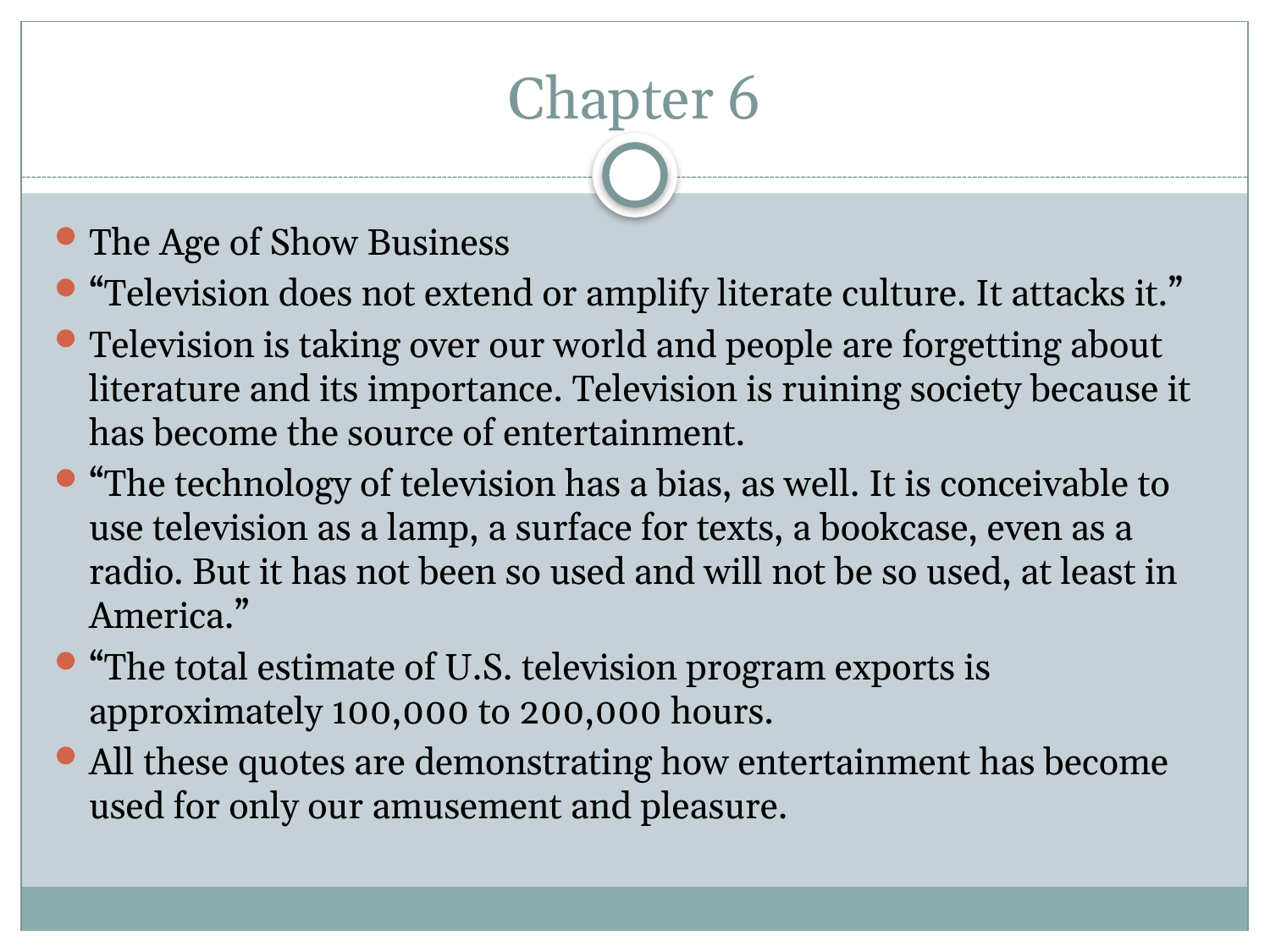

# Chapter 6
The Age of Show Business
“Television does not extend or amplify literate culture. It attacks it.”
Television is taking over our world and people are forgetting about literature and its importance. Television is ruining society because it has become the source of entertainment.
“The technology of television has a bias, as well. It is conceivable to use television as a lamp, a surface for texts, a bookcase, even as a radio. But it has not been so used and will not be so used, at least in America.”
“The total estimate of U.S. television program exports is approximately 100,000 to 200,000 hours.
All these quotes are demonstrating how entertainment has become used for only our amusement and pleasure.